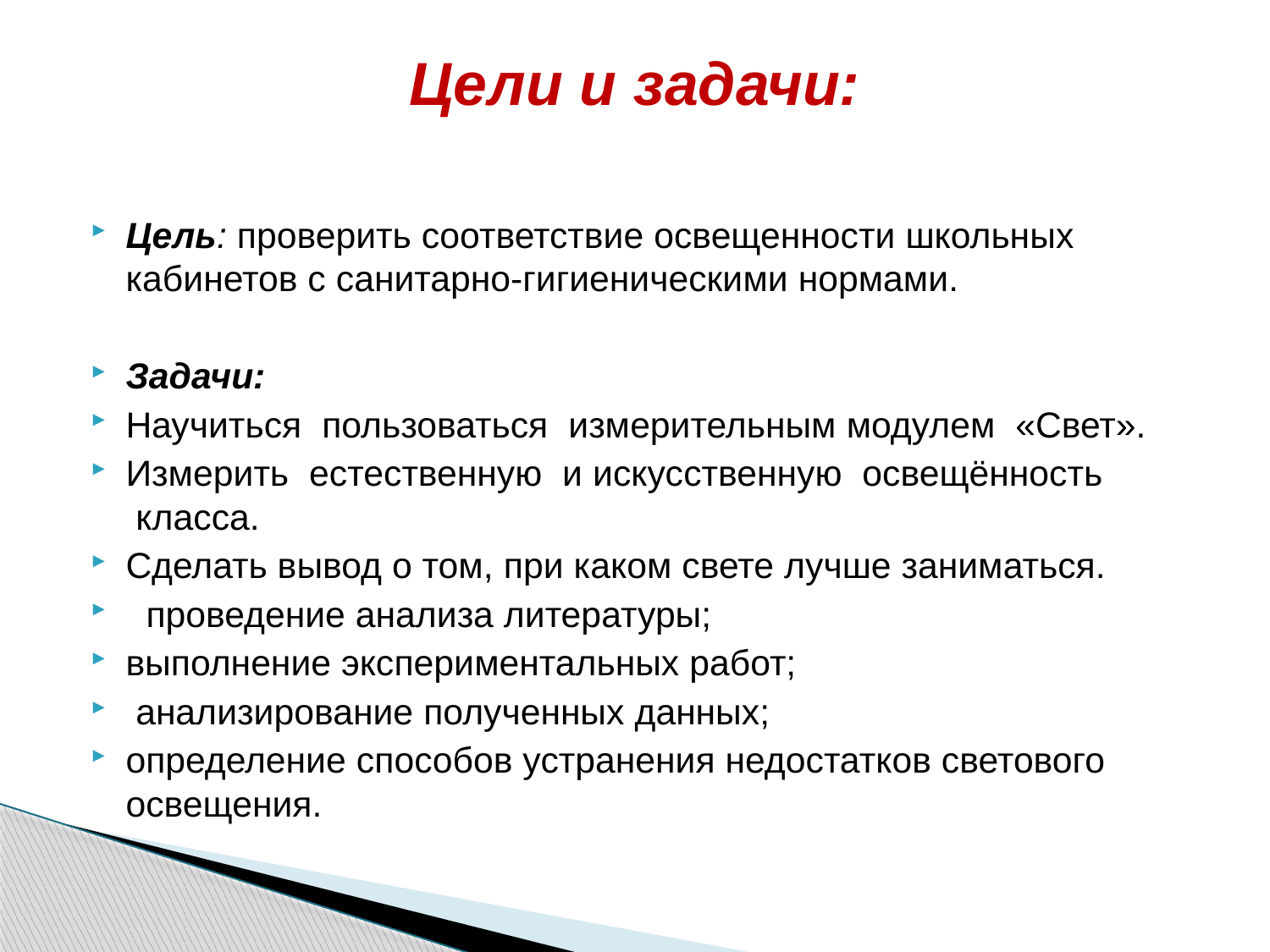

# Цели и задачи:
Цель: проверить соответствие освещенности школьных кабинетов с санитарно-гигиеническими нормами.

Задачи:
Научиться  пользоваться  измерительным модулем  «Свет».
Измерить  естественную  и искусственную  освещённость  класса.
Сделать вывод о том, при каком свете лучше заниматься.
  проведение анализа литературы;
выполнение экспериментальных работ;
 анализирование полученных данных;
определение способов устранения недостатков светового освещения.